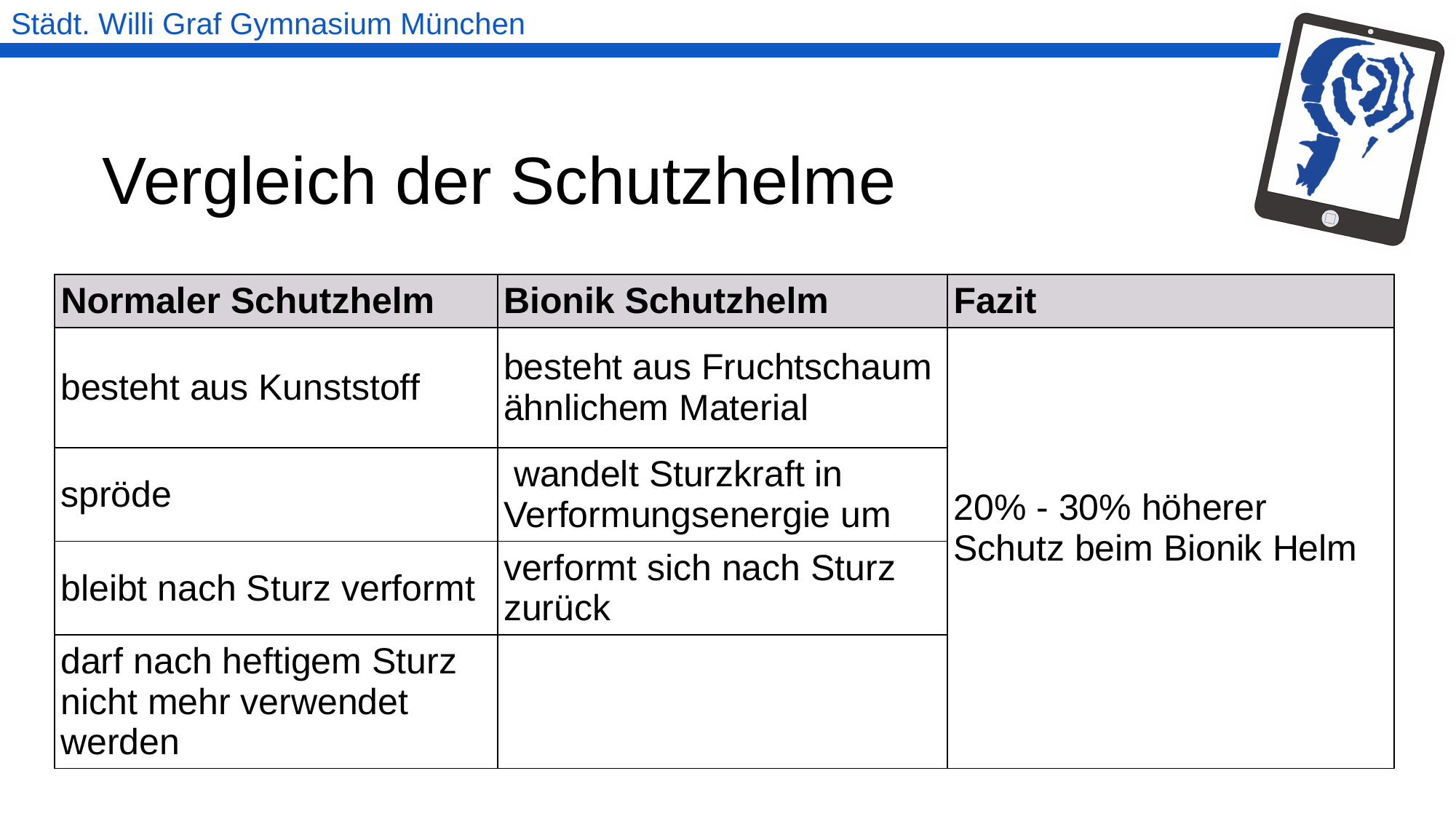

Städt. Willi Graf Gymnasium München
# Vergleich der Schutzhelme
| Normaler Schutzhelm | Bionik Schutzhelm | Fazit |
| --- | --- | --- |
| besteht aus Kunststoff | besteht aus Fruchtschaum ähnlichem Material | 20% - 30% höherer Schutz beim Bionik Helm |
| spröde | wandelt Sturzkraft in Verformungsenergie um |  |
| bleibt nach Sturz verformt | verformt sich nach Sturz zurück |  |
| darf nach heftigem Sturz nicht mehr verwendet werden |  |  |